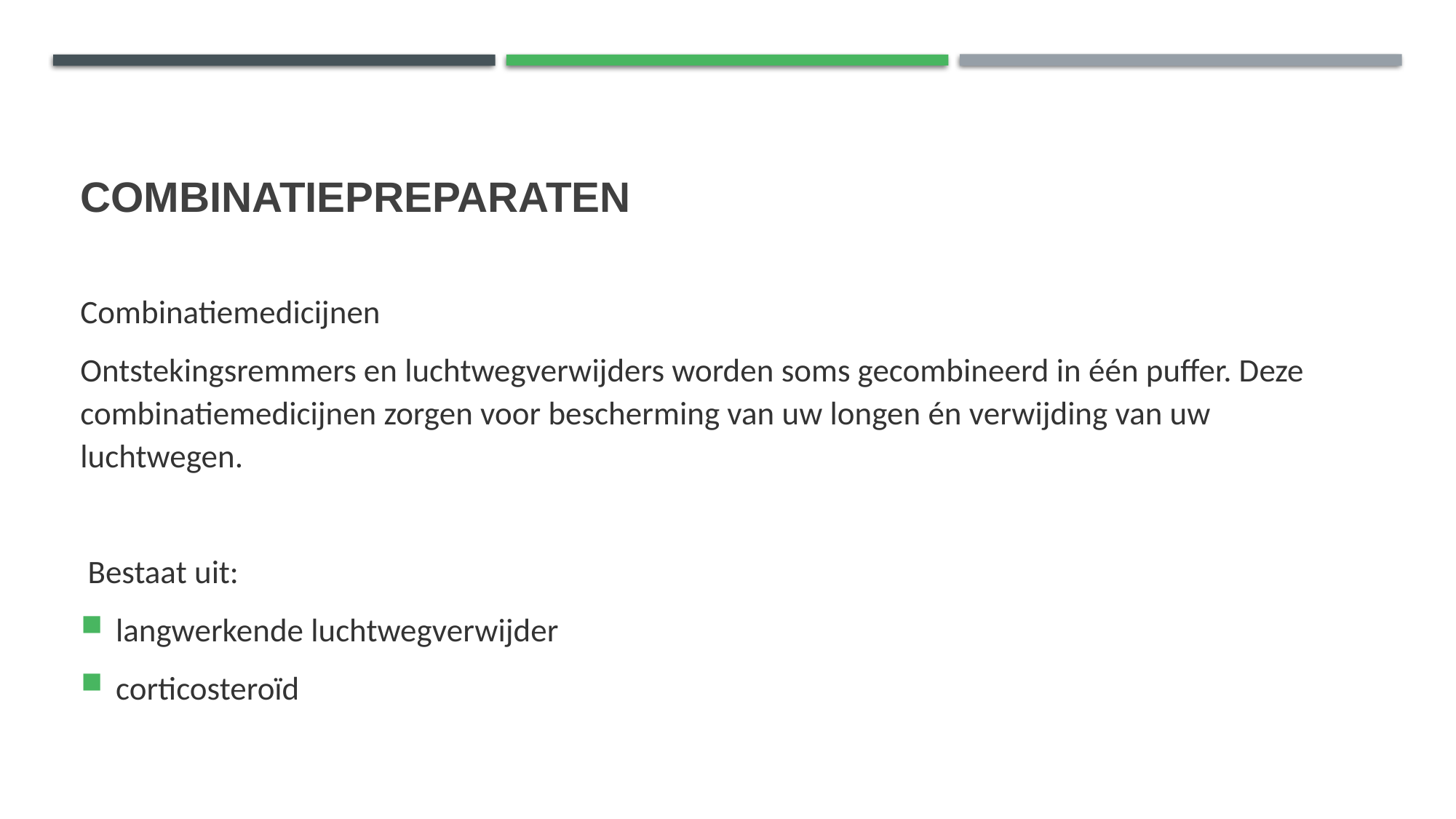

# Combinatiepreparaten
Combinatiemedicijnen
Ontstekingsremmers en luchtwegverwijders worden soms gecombineerd in één puffer. Deze combinatiemedicijnen zorgen voor bescherming van uw longen én verwijding van uw luchtwegen.

 Bestaat uit:
langwerkende luchtwegverwijder
corticosteroïd